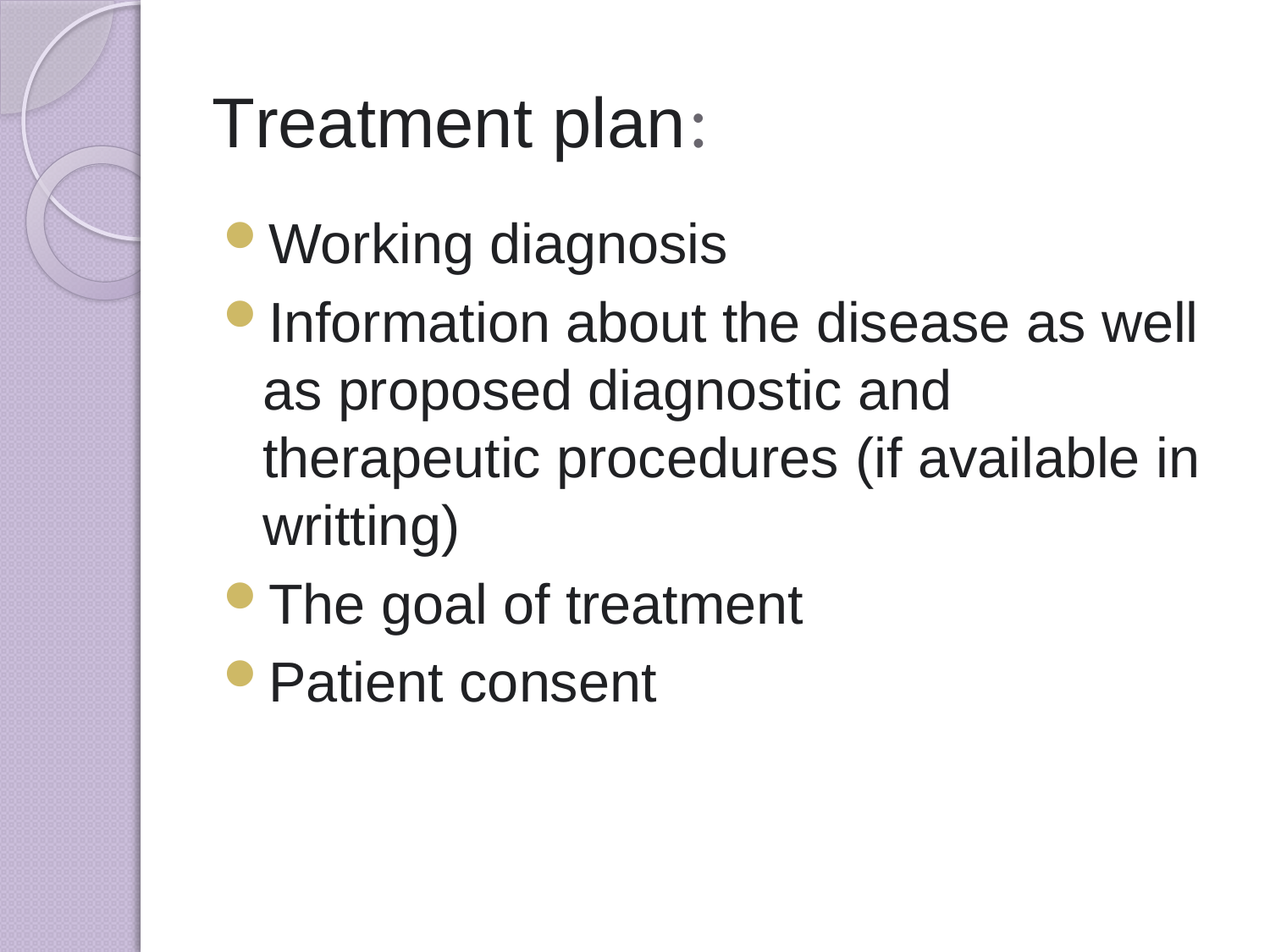

# Treatment plan :
Working diagnosis
Information about the disease as well as proposed diagnostic and therapeutic procedures (if available in writting)
The goal of treatment
Patient consent